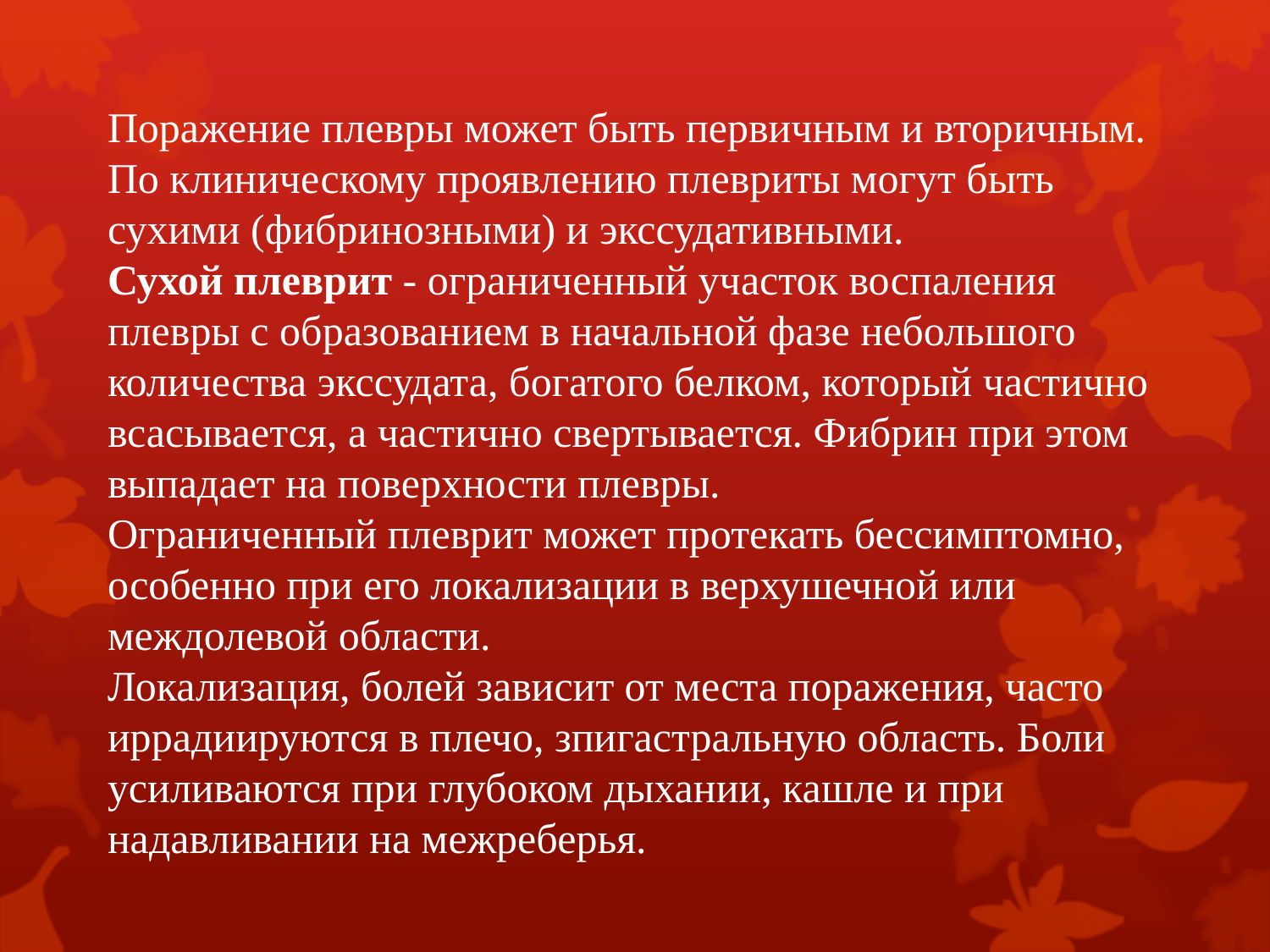

# Поражение плевры может быть первичным и вторичным. По клиническому проявлению плевриты могут быть сухими (фибринозными) и экссудативными. Сухой плеврит - ограниченный участок воспаления плевры с образованием в начальной фазе небольшого количества экссудата, богатого белком, который частично всасывается, а частично свертывается. Фибрин при этом выпадает на поверхности плевры. Ограниченный плеврит может протекать бессимптомно, особенно при его локализации в верхушечной или междолевой области. Локализация, болей зависит от места поражения, часто иррадиируются в плечо, зпигастральную область. Боли усиливаются при глубоком дыхании, кашле и при надавливании на межреберья.